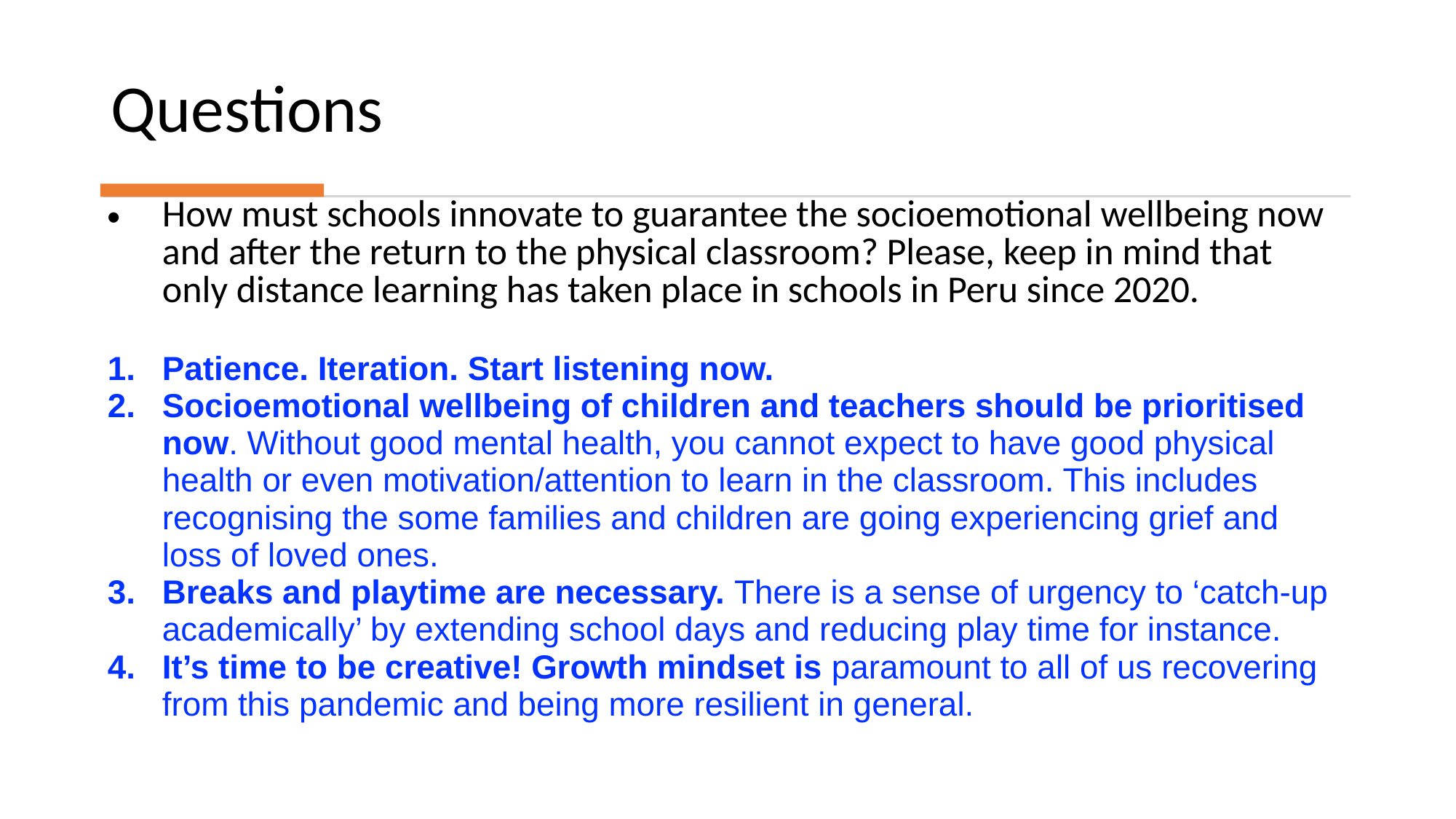

# Questions

| How must schools innovate to guarantee the socioemotional wellbeing now and after the return to the physical classroom? Please, keep in mind that only distance learning has taken place in schools in Peru since 2020. Patience. Iteration. Start listening now. Socioemotional wellbeing of children and teachers should be prioritised now. Without good mental health, you cannot expect to have good physical health or even motivation/attention to learn in the classroom. This includes recognising the some families and children are going experiencing grief and loss of loved ones. Breaks and playtime are necessary. There is a sense of urgency to ‘catch-up academically’ by extending school days and reducing play time for instance. It’s time to be creative! Growth mindset is paramount to all of us recovering from this pandemic and being more resilient in general. |
| --- |